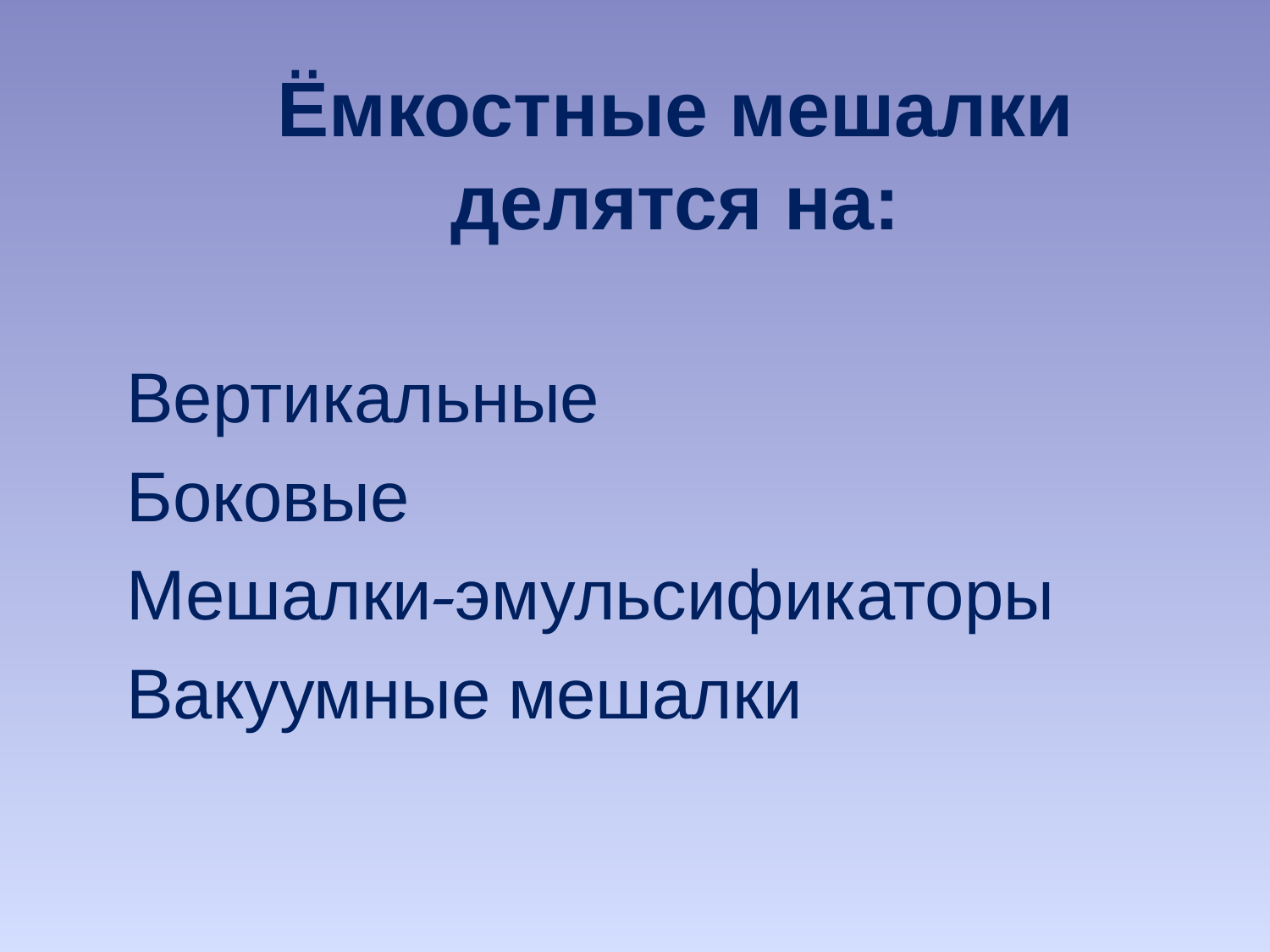

# Ёмкостные мешалки делятся на:
Вертикальные
Боковые
Мешалки-эмульсификаторы
Вакуумные мешалки